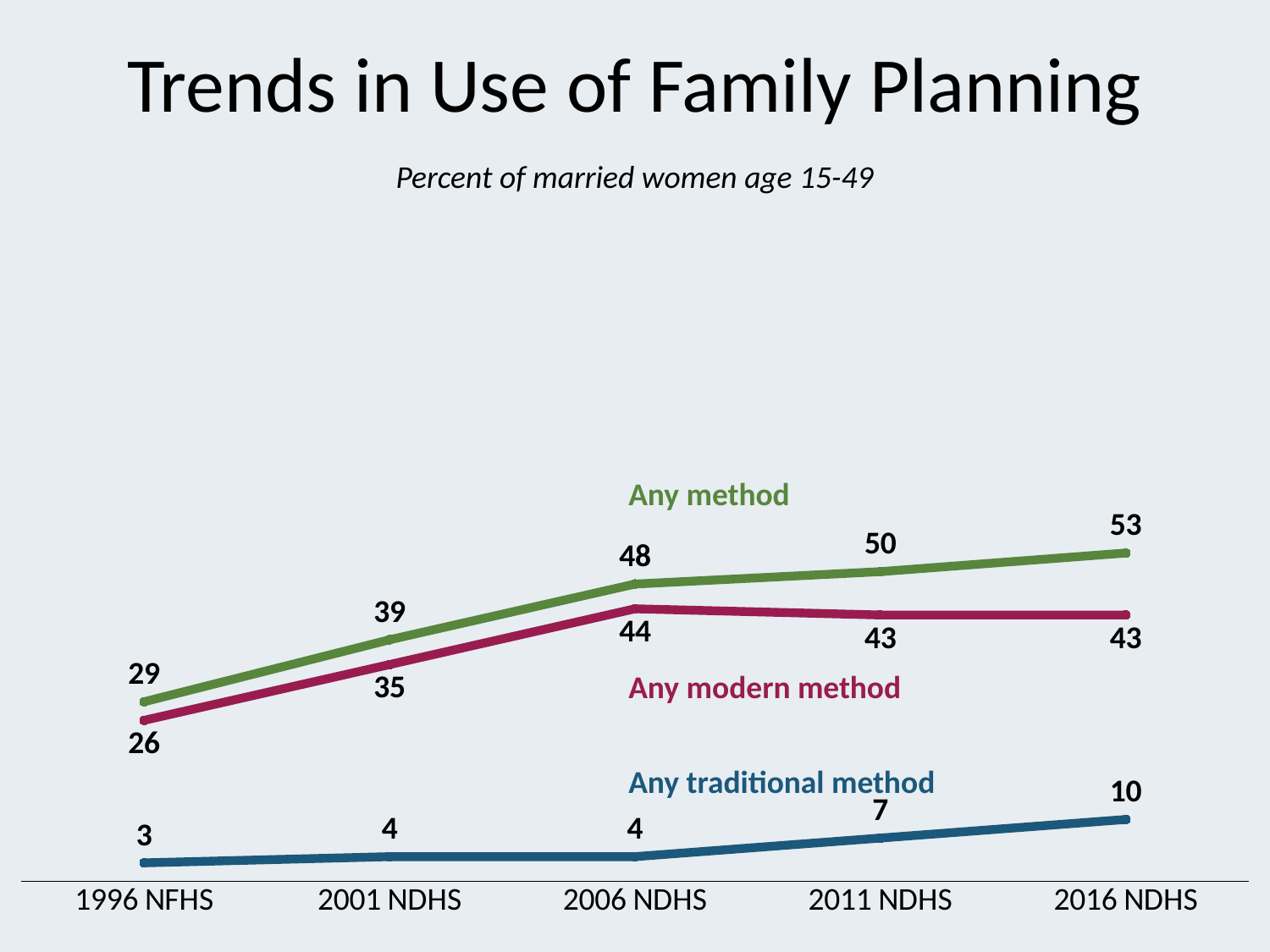

# Trends in Use of Family Planning
Percent of married women age 15-49

### Chart

| Category | Any method | Any modern method | Any traditional method |
|---|---|---|---|
| 1996 NFHS | 29.0 | 26.0 | 3.0 |
| 2001 NDHS | 39.0 | 35.0 | 4.0 |
| 2006 NDHS | 48.0 | 44.0 | 4.0 |
| 2011 NDHS | 50.0 | 43.0 | 7.0 |
| 2016 NDHS | 53.0 | 43.0 | 10.0 |
Any method
Any modern method
Any traditional method